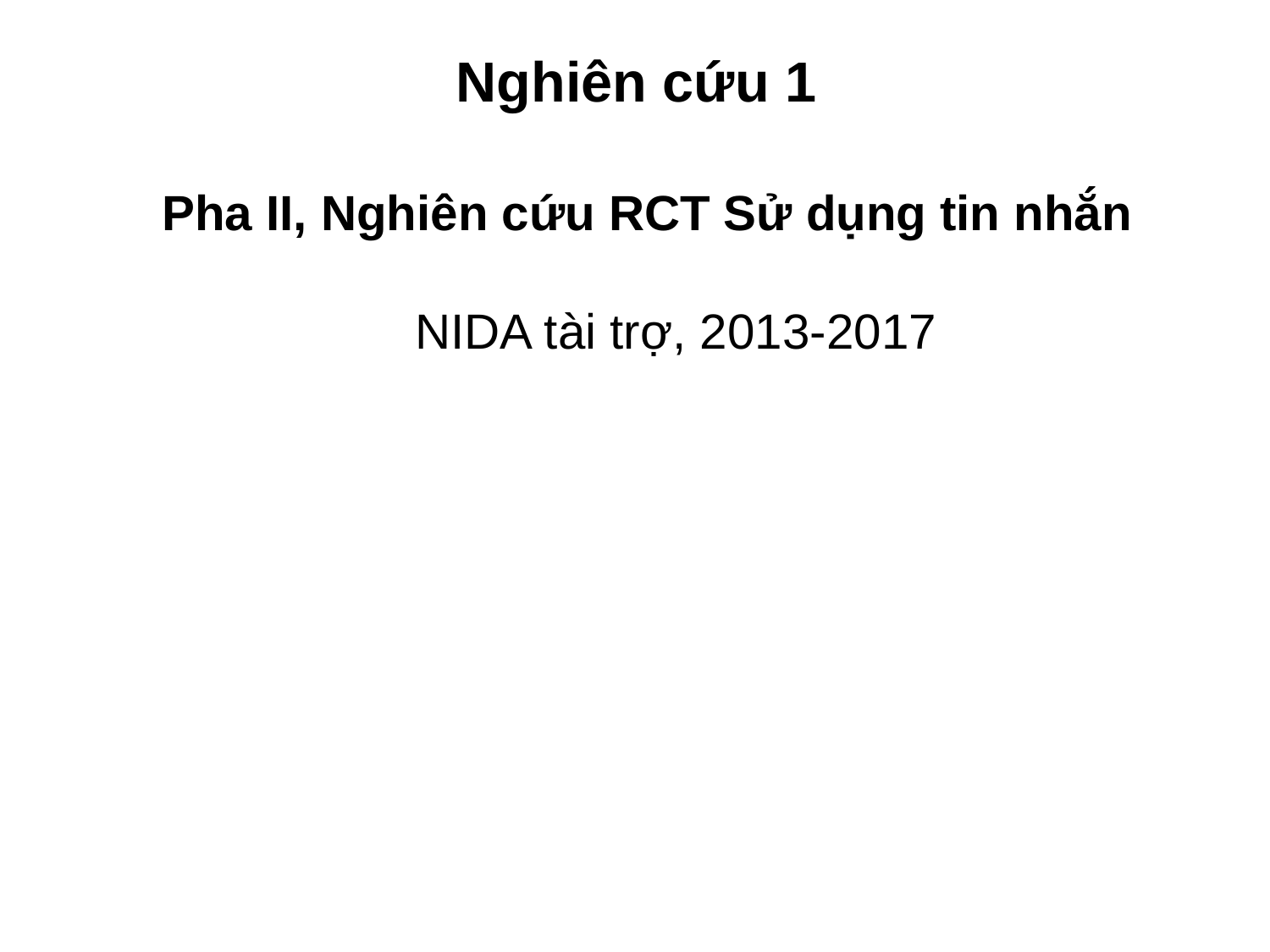

# Nghiên cứu 1
Pha II, Nghiên cứu RCT Sử dụng tin nhắn

	NIDA tài trợ, 2013-2017